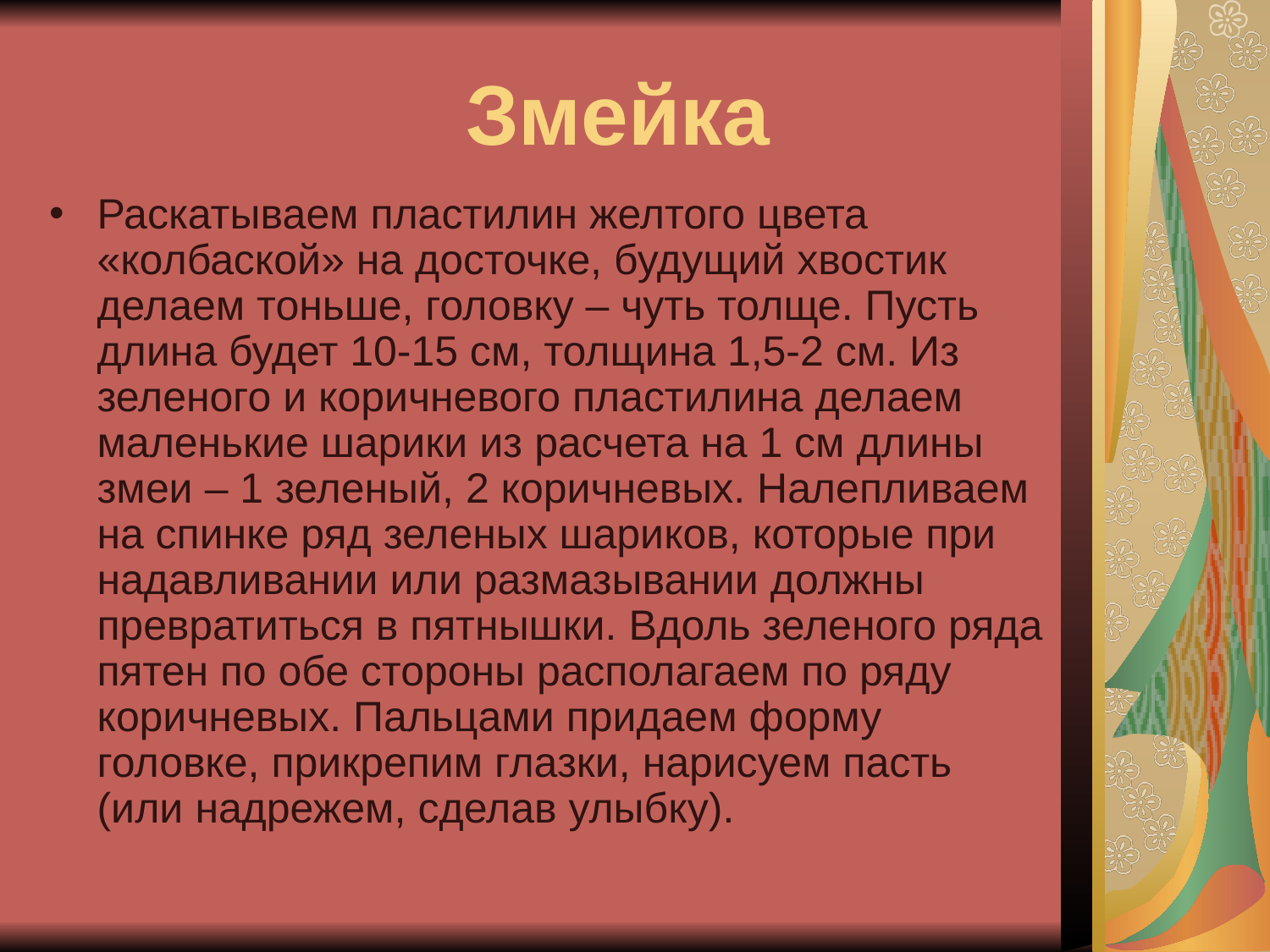

# Змейка
Раскатываем пластилин желтого цвета «колбаской» на досточке, будущий хвостик делаем тоньше, головку – чуть толще. Пусть длина будет 10-15 см, толщина 1,5-2 см. Из зеленого и коричневого пластилина делаем маленькие шарики из расчета на 1 см длины змеи – 1 зеленый, 2 коричневых. Налепливаем на спинке ряд зеленых шариков, которые при надавливании или размазывании должны превратиться в пятнышки. Вдоль зеленого ряда пятен по обе стороны располагаем по ряду коричневых. Пальцами придаем форму головке, прикрепим глазки, нарисуем пасть (или надрежем, сделав улыбку).